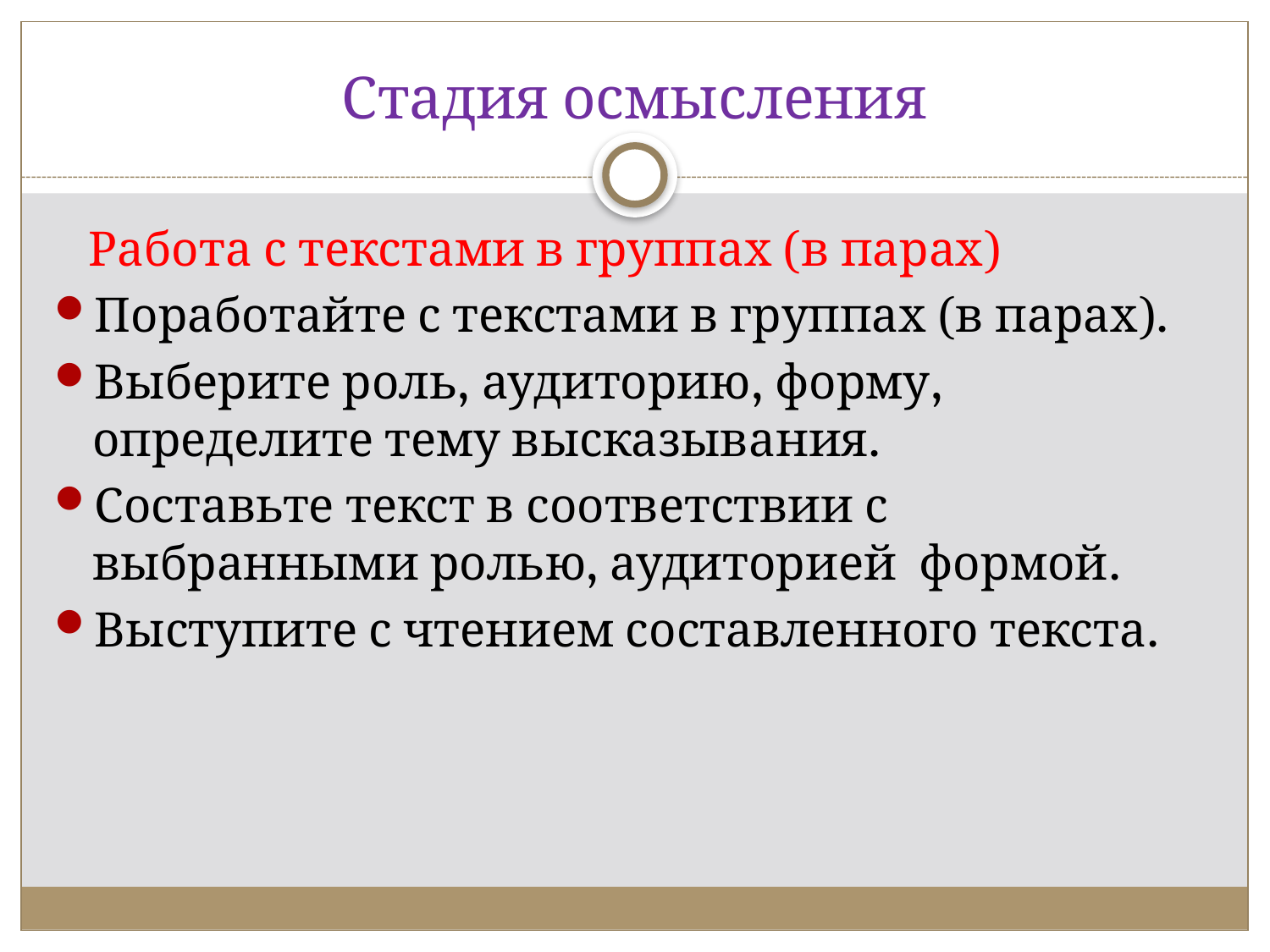

# Стадия осмысления
   Работа с текстами в группах (в парах)
Поработайте с текстами в группах (в парах).
Выберите роль, аудиторию, форму, определите тему высказывания.
Составьте текст в соответствии с выбранными ролью, аудиторией  формой.
Выступите с чтением составленного текста.